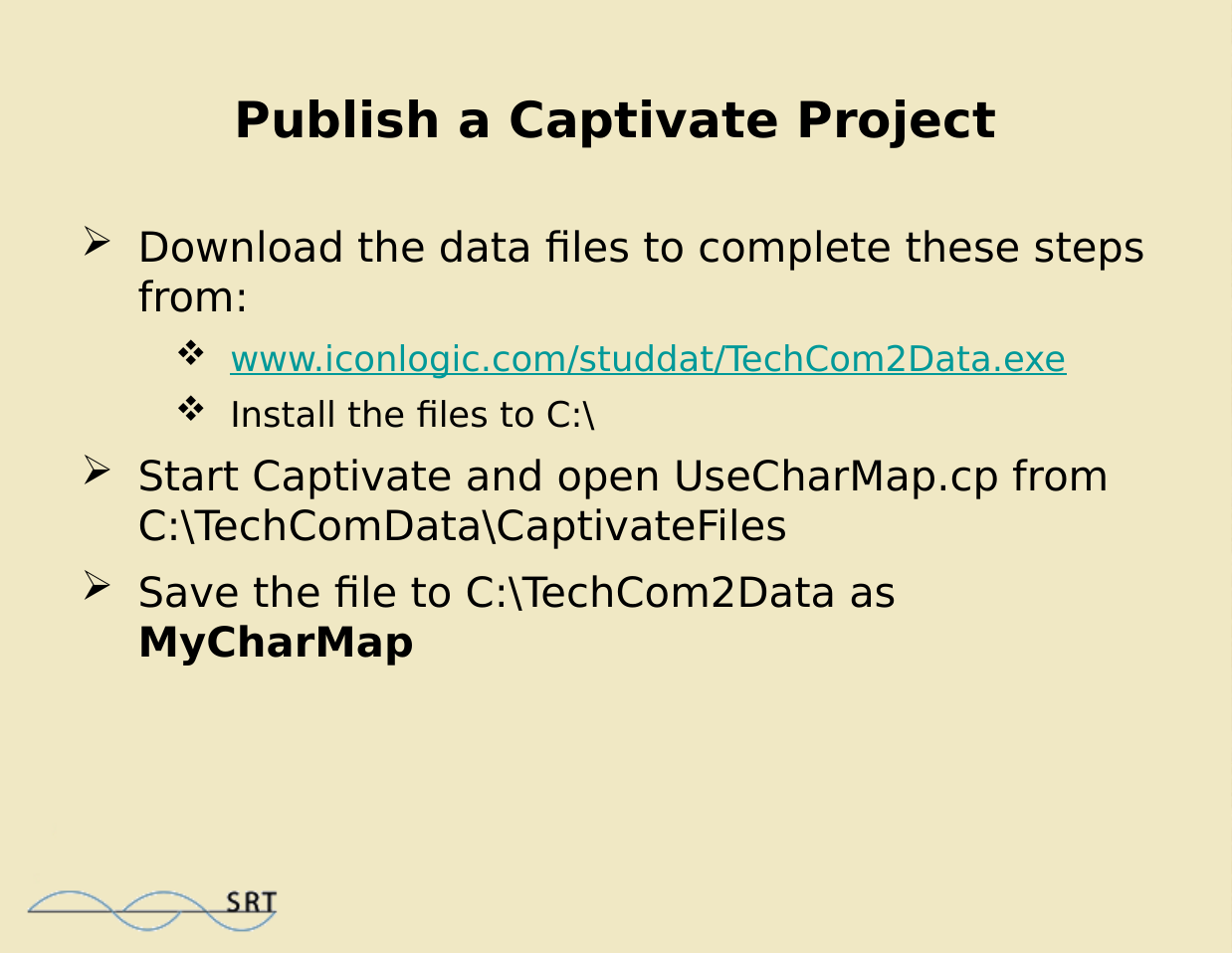

# Publish a Captivate Project
Download the data files to complete these steps from:
www.iconlogic.com/studdat/TechCom2Data.exe
Install the files to C:\
Start Captivate and open UseCharMap.cp from C:\TechComData\CaptivateFiles
Save the file to C:\TechCom2Data as MyCharMap